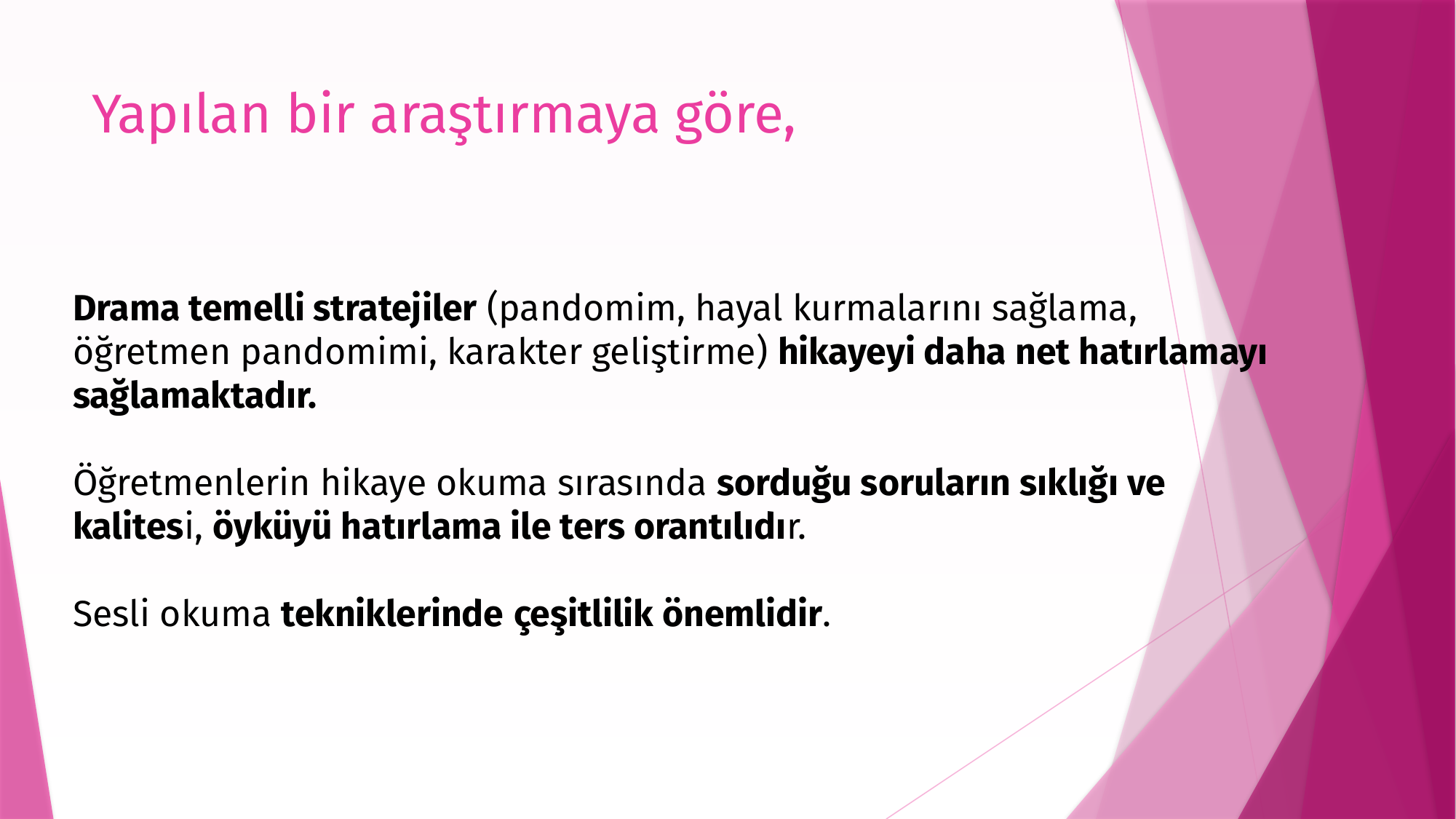

# Yapılan bir araştırmaya göre,
Drama temelli stratejiler (pandomim, hayal kurmalarını sağlama, öğretmen pandomimi, karakter geliştirme) hikayeyi daha net hatırlamayı sağlamaktadır.
Öğretmenlerin hikaye okuma sırasında sorduğu soruların sıklığı ve kalitesi, öyküyü hatırlama ile ters orantılıdır.
Sesli okuma tekniklerinde çeşitlilik önemlidir.